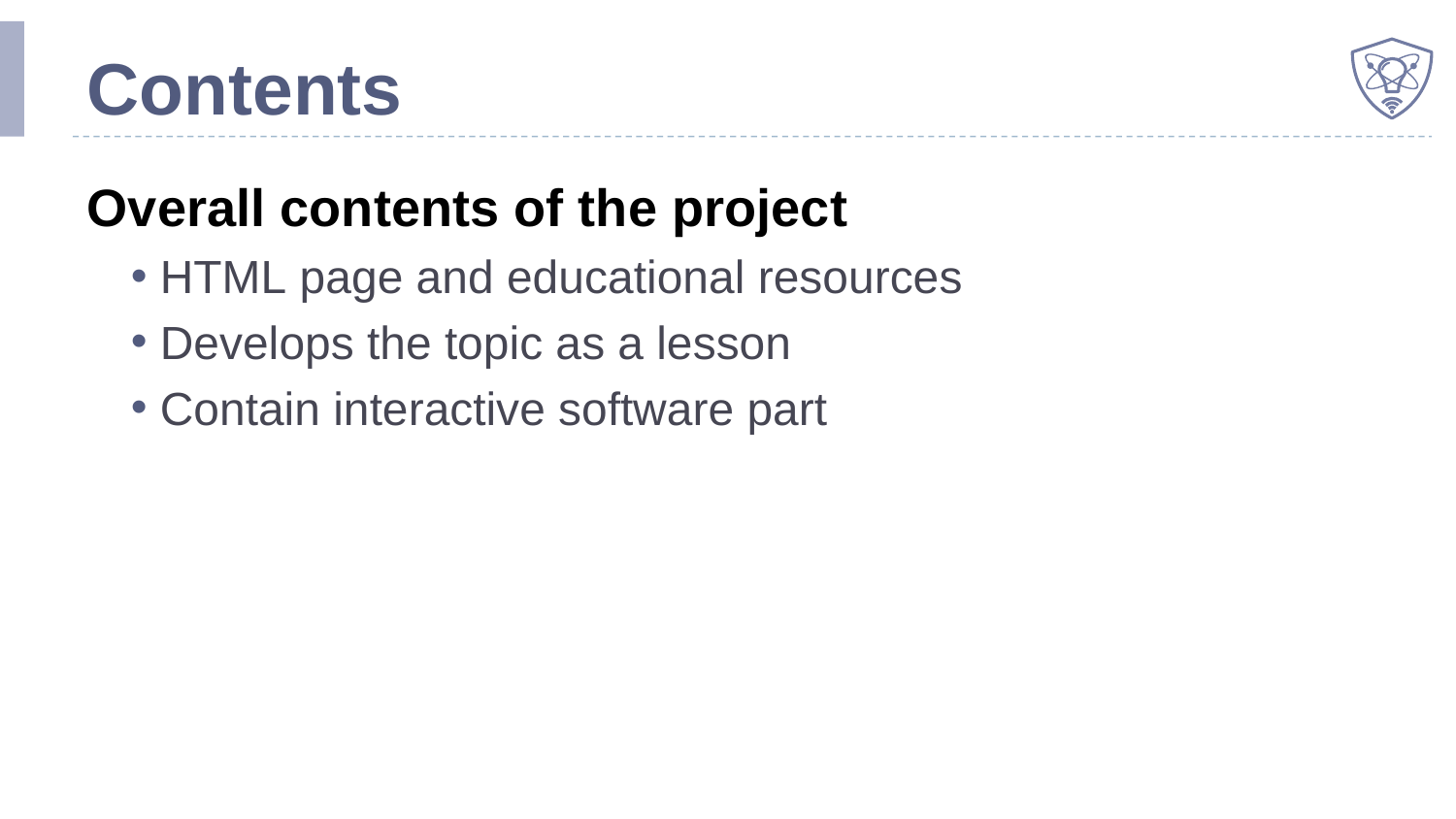

# Contents
Overall contents of the project
HTML page and educational resources
Develops the topic as a lesson
Contain interactive software part